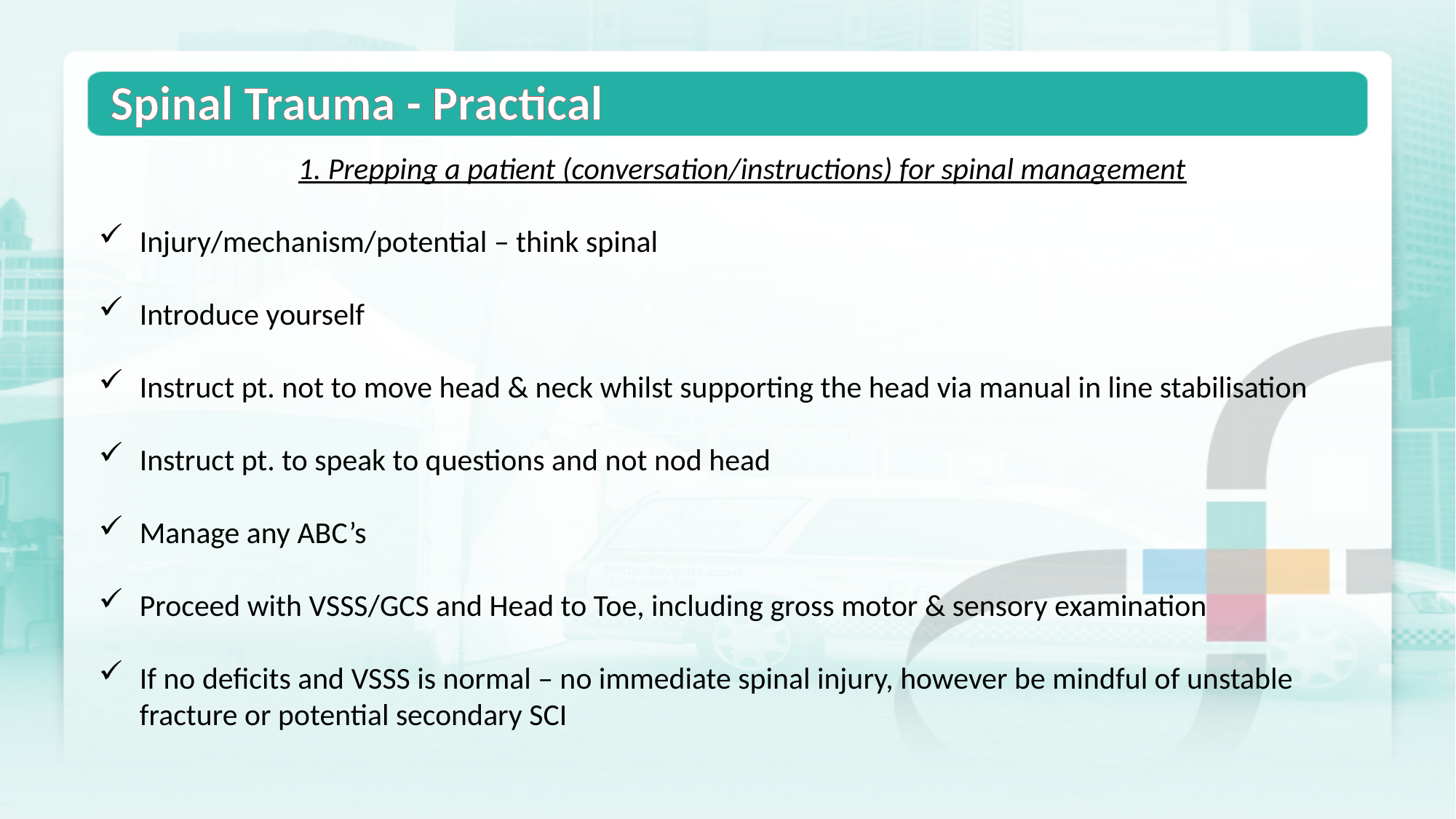

Spinal Trauma - Practical
1. Prepping a patient (conversation/instructions) for spinal management

Injury/mechanism/potential – think spinal

Introduce yourself

Instruct pt. not to move head & neck whilst supporting the head via manual in line stabilisation

Instruct pt. to speak to questions and not nod head

Manage any ABC’s

Proceed with VSSS/GCS and Head to Toe, including gross motor & sensory examination

If no deficits and VSSS is normal – no immediate spinal injury, however be mindful of unstable fracture or potential secondary SCI